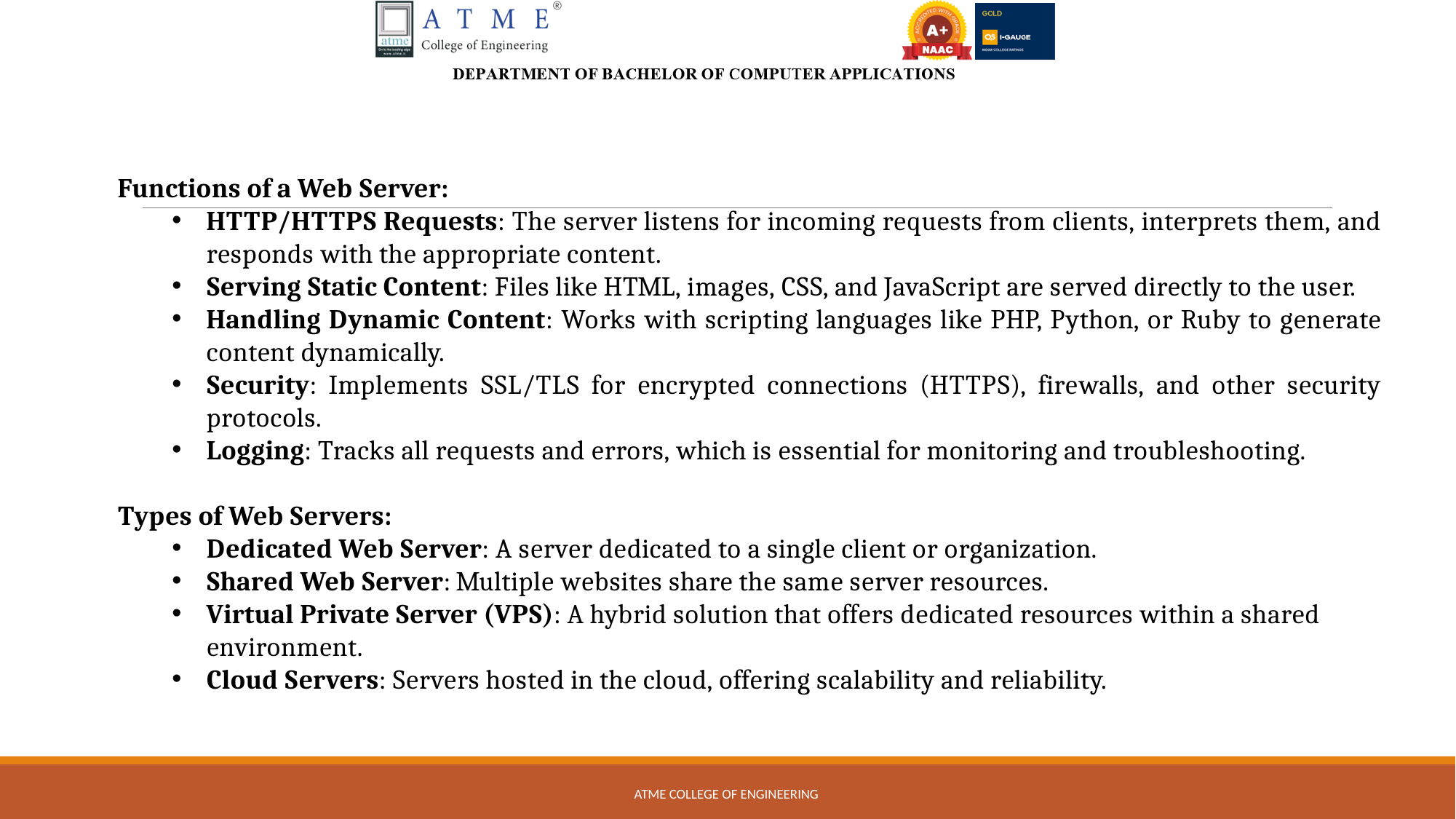

Functions of a Web Server:
HTTP/HTTPS Requests: The server listens for incoming requests from clients, interprets them, and responds with the appropriate content.
Serving Static Content: Files like HTML, images, CSS, and JavaScript are served directly to the user.
Handling Dynamic Content: Works with scripting languages like PHP, Python, or Ruby to generate content dynamically.
Security: Implements SSL/TLS for encrypted connections (HTTPS), firewalls, and other security protocols.
Logging: Tracks all requests and errors, which is essential for monitoring and troubleshooting.

Types of Web Servers:
Dedicated Web Server: A server dedicated to a single client or organization.
Shared Web Server: Multiple websites share the same server resources.
Virtual Private Server (VPS): A hybrid solution that offers dedicated resources within a shared environment.
Cloud Servers: Servers hosted in the cloud, offering scalability and reliability.

ATME COLLEGE OF ENGINEERING